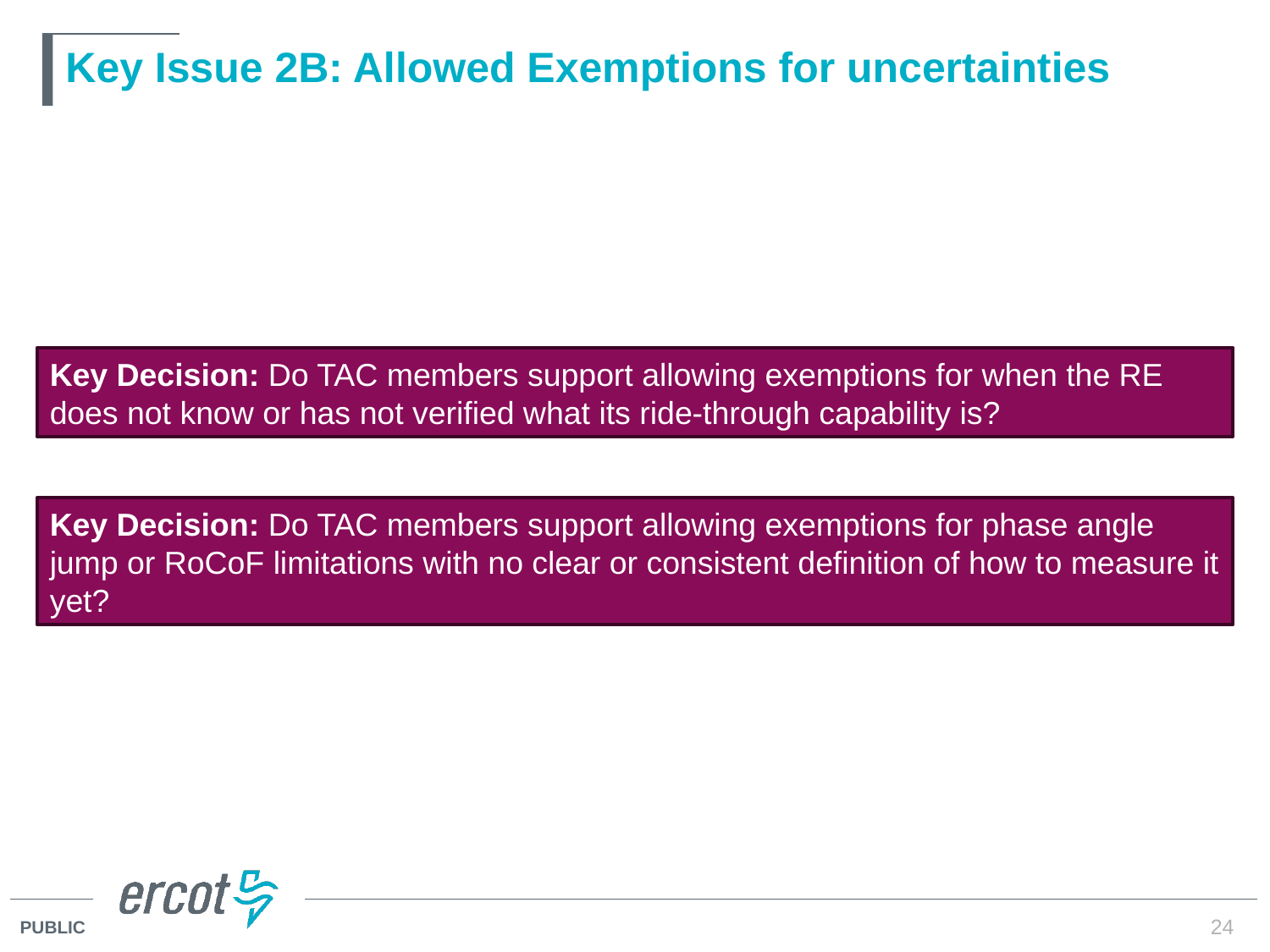

# Key Issue 2B: Allowed Exemptions for uncertainties
Key Decision: Do TAC members support allowing exemptions for when the RE does not know or has not verified what its ride-through capability is?
Key Decision: Do TAC members support allowing exemptions for phase angle jump or RoCoF limitations with no clear or consistent definition of how to measure it yet?
24